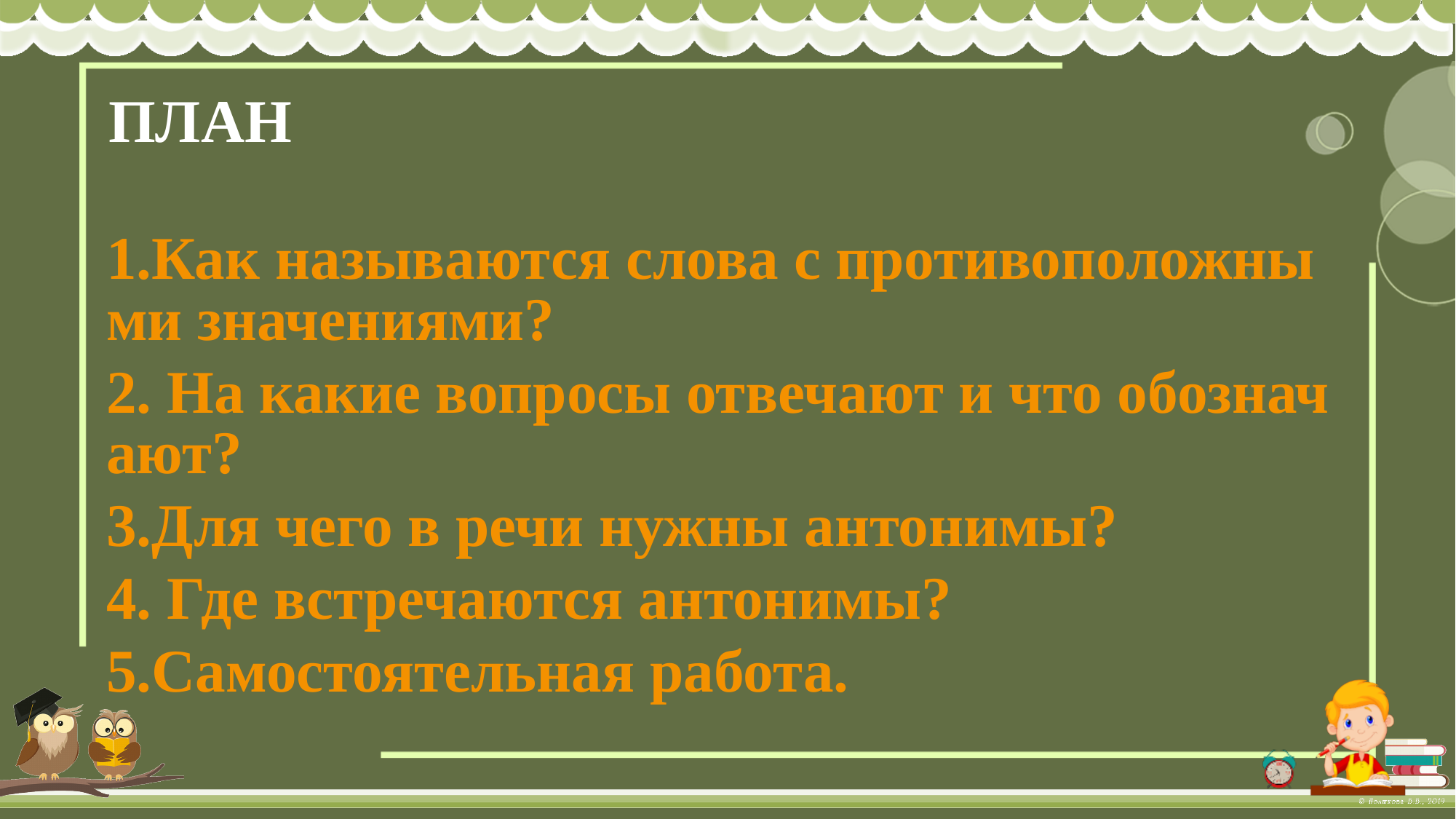

ПЛАН
1.Как называются слова с противоположными значениями?
2. На какие вопросы отвечают и что обозначают?
3.Для чего в речи нужны антонимы?
4. Где встречаются антонимы?
5.Самостоятельная работа.